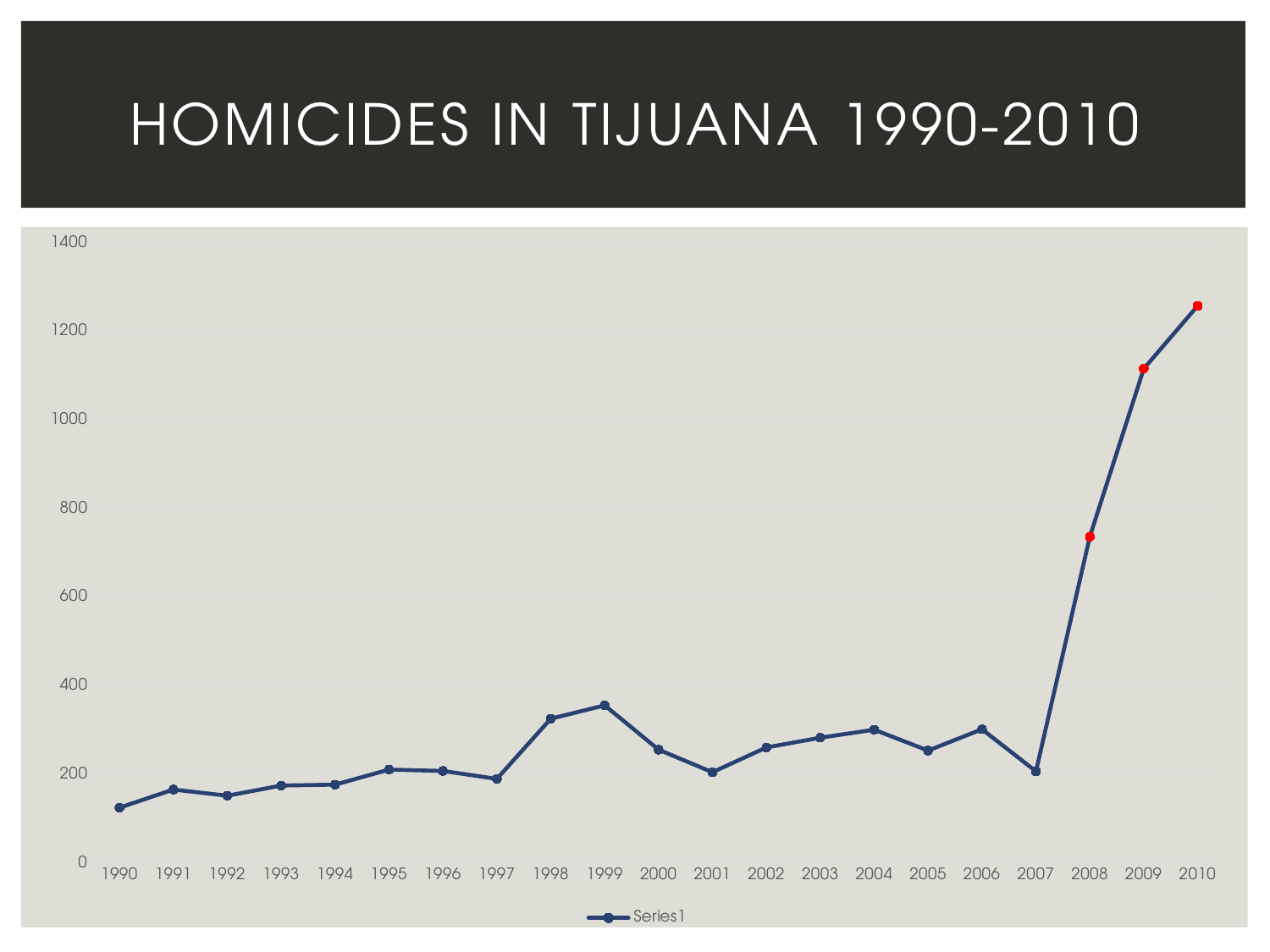

# Homicides in tijuana 1990-2010

### Chart

| Category |  |
|---|---|
| 1990.0 | 124.0 |
| 1991.0 | 165.0 |
| 1992.0 | 151.0 |
| 1993.0 | 174.0 |
| 1994.0 | 176.0 |
| 1995.0 | 210.0 |
| 1996.0 | 207.0 |
| 1997.0 | 189.0 |
| 1998.0 | 325.0 |
| 1999.0 | 355.0 |
| 2000.0 | 255.0 |
| 2001.0 | 204.0 |
| 2002.0 | 260.0 |
| 2003.0 | 282.0 |
| 2004.0 | 300.0 |
| 2005.0 | 253.0 |
| 2006.0 | 301.0 |
| 2007.0 | 206.0 |
| 2008.0 | 736.0 |
| 2009.0 | 1115.0 |
| 2010.0 | 1257.0 |